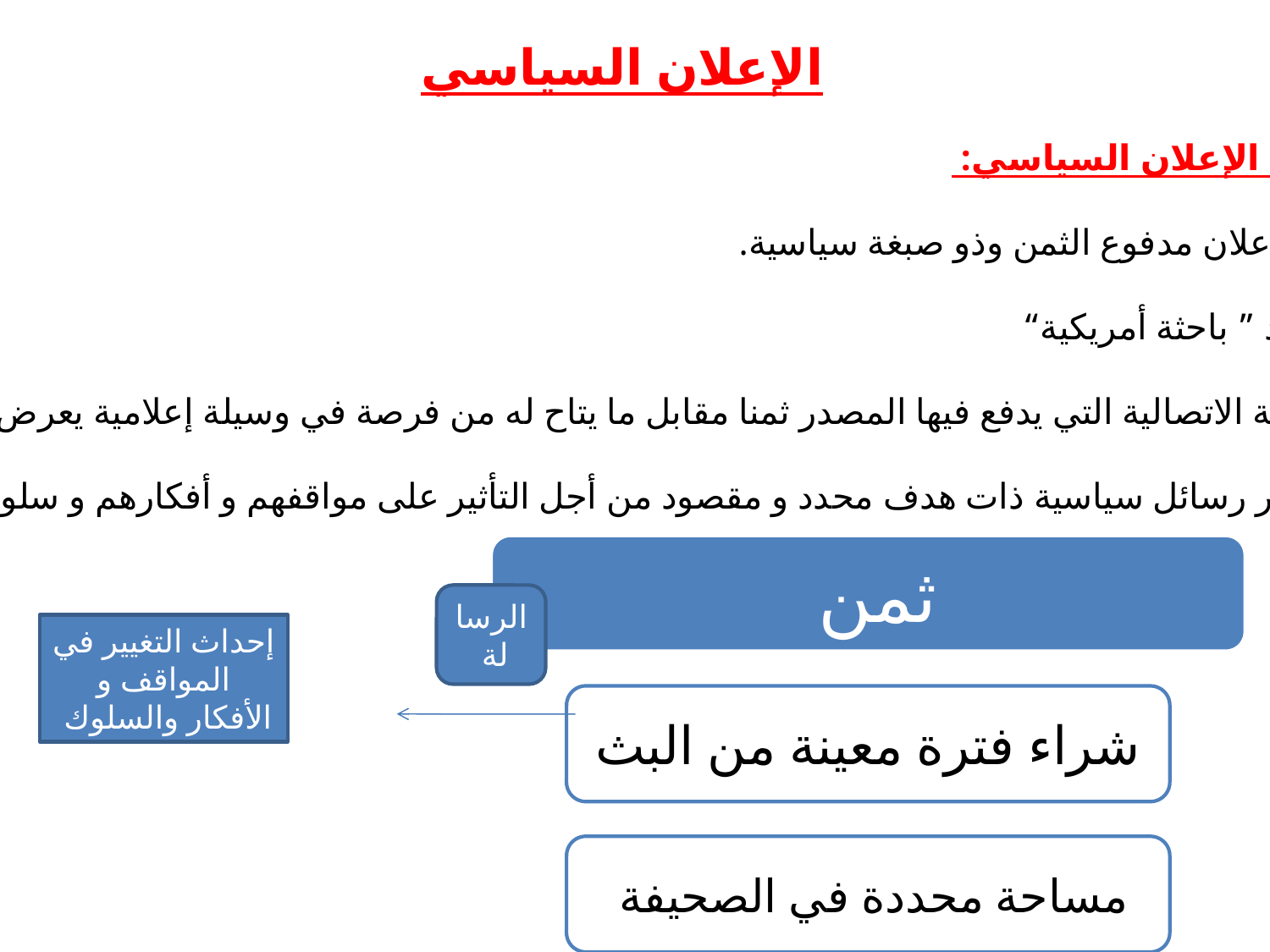

الإعلان السياسي
تعريف الإعلان السياسي:

هو كل إعلان مدفوع الثمن وذو صبغة سياسية.

ليندا كيد ” باحثة أمريكية“

” العملية الاتصالية التي يدفع فيها المصدر ثمنا مقابل ما يتاح له من فرصة في وسيلة إعلامية يعرض فيها على

الجماهير رسائل سياسية ذات هدف محدد و مقصود من أجل التأثير على مواقفهم و أفكارهم و سلوكهم ”

ثمن
شراء فترة معينة من البث
مساحة محددة في الصحيفة
الرسالة
إحداث التغيير في المواقف و الأفكار والسلوك